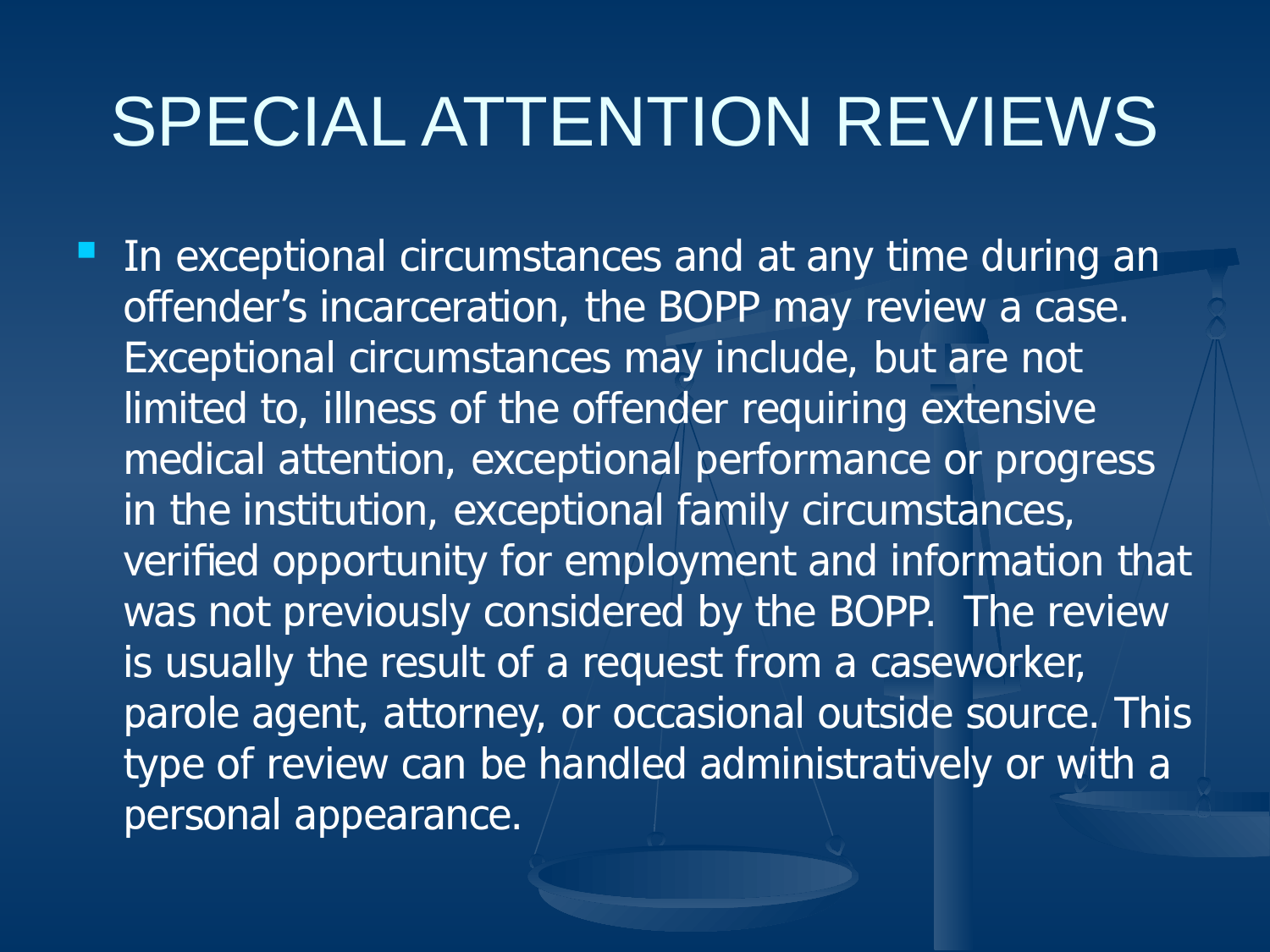

# SPECIAL ATTENTION REVIEWS
In exceptional circumstances and at any time during an offender’s incarceration, the BOPP may review a case. Exceptional circumstances may include, but are not limited to, illness of the offender requiring extensive medical attention, exceptional performance or progress in the institution, exceptional family circumstances, verified opportunity for employment and information that was not previously considered by the BOPP.  The review is usually the result of a request from a caseworker, parole agent, attorney, or occasional outside source. This type of review can be handled administratively or with a personal appearance.